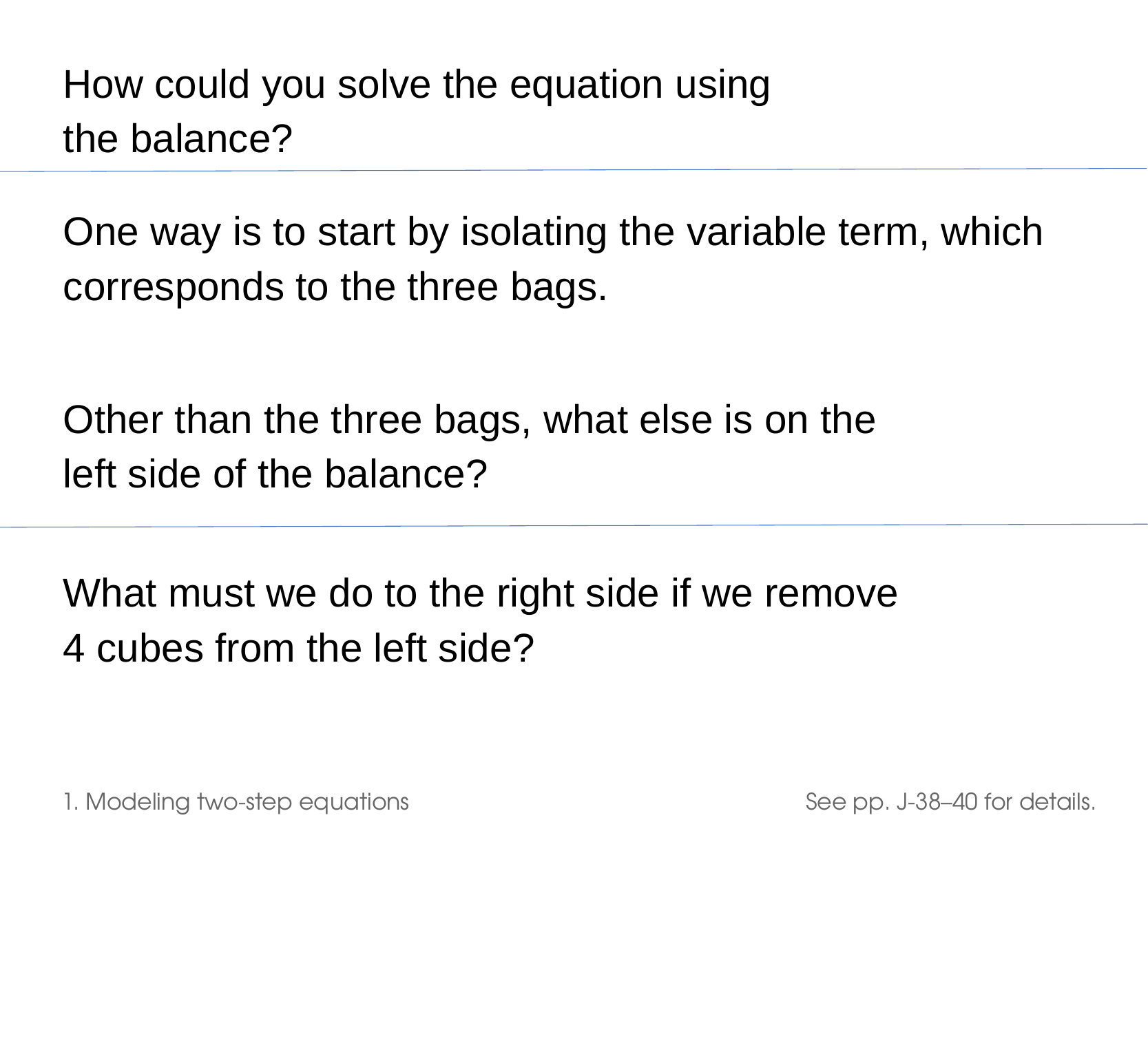

How could you solve the equation using
the balance?
One way is to start by isolating the variable term, which corresponds to the three bags.

Other than the three bags, what else is on the
​left side of the balance?
What must we do to the right side if we remove
4 cubes from the left side?
1. Modeling two-step equations
See pp. J-38–40 for details.